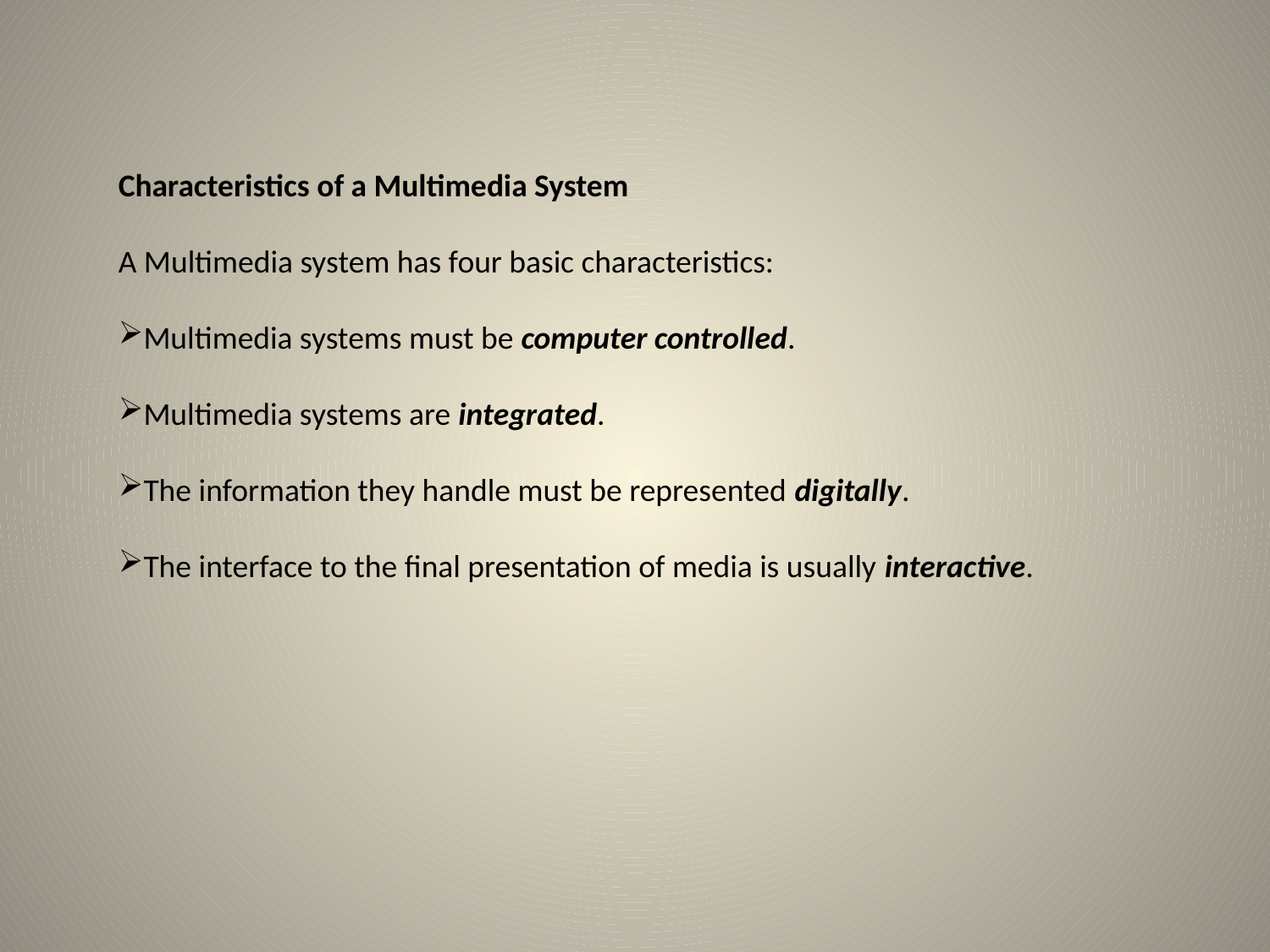

Characteristics of a Multimedia System

A Multimedia system has four basic characteristics:

Multimedia systems must be computer controlled.

Multimedia systems are integrated.

The information they handle must be represented digitally.

The interface to the final presentation of media is usually interactive.